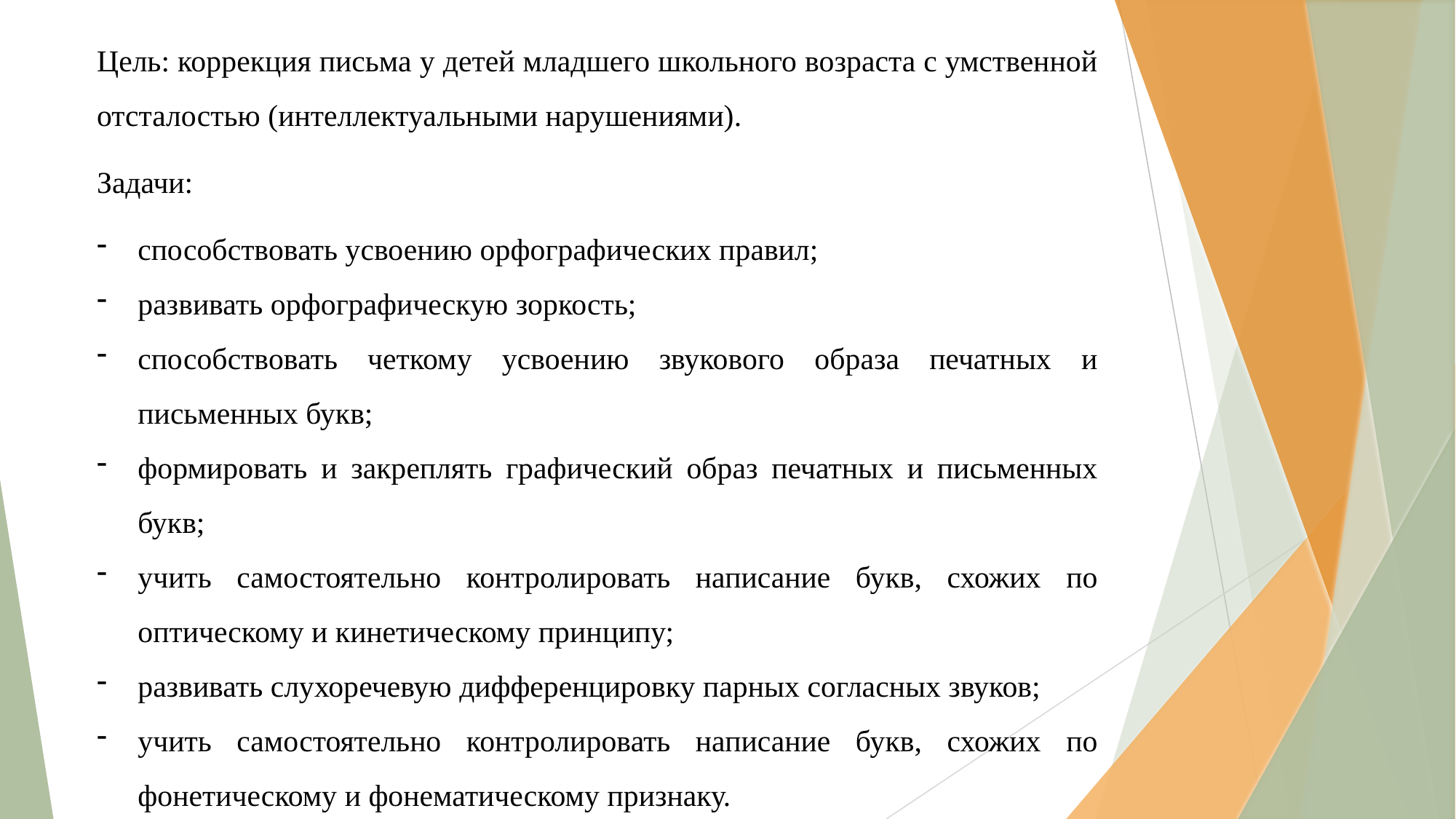

Цель: коррекция письма у детей младшего школьного возраста с умственной отсталостью (интеллектуальными нарушениями).
Задачи:
способствовать усвоению орфографических правил;
развивать орфографическую зоркость;
способствовать четкому усвоению звукового образа печатных и письменных букв;
формировать и закреплять графический образ печатных и письменных букв;
учить самостоятельно контролировать написание букв, схожих по оптическому и кинетическому принципу;
развивать слухоречевую дифференцировку парных согласных звуков;
учить самостоятельно контролировать написание букв, схожих по фонетическому и фонематическому признаку.